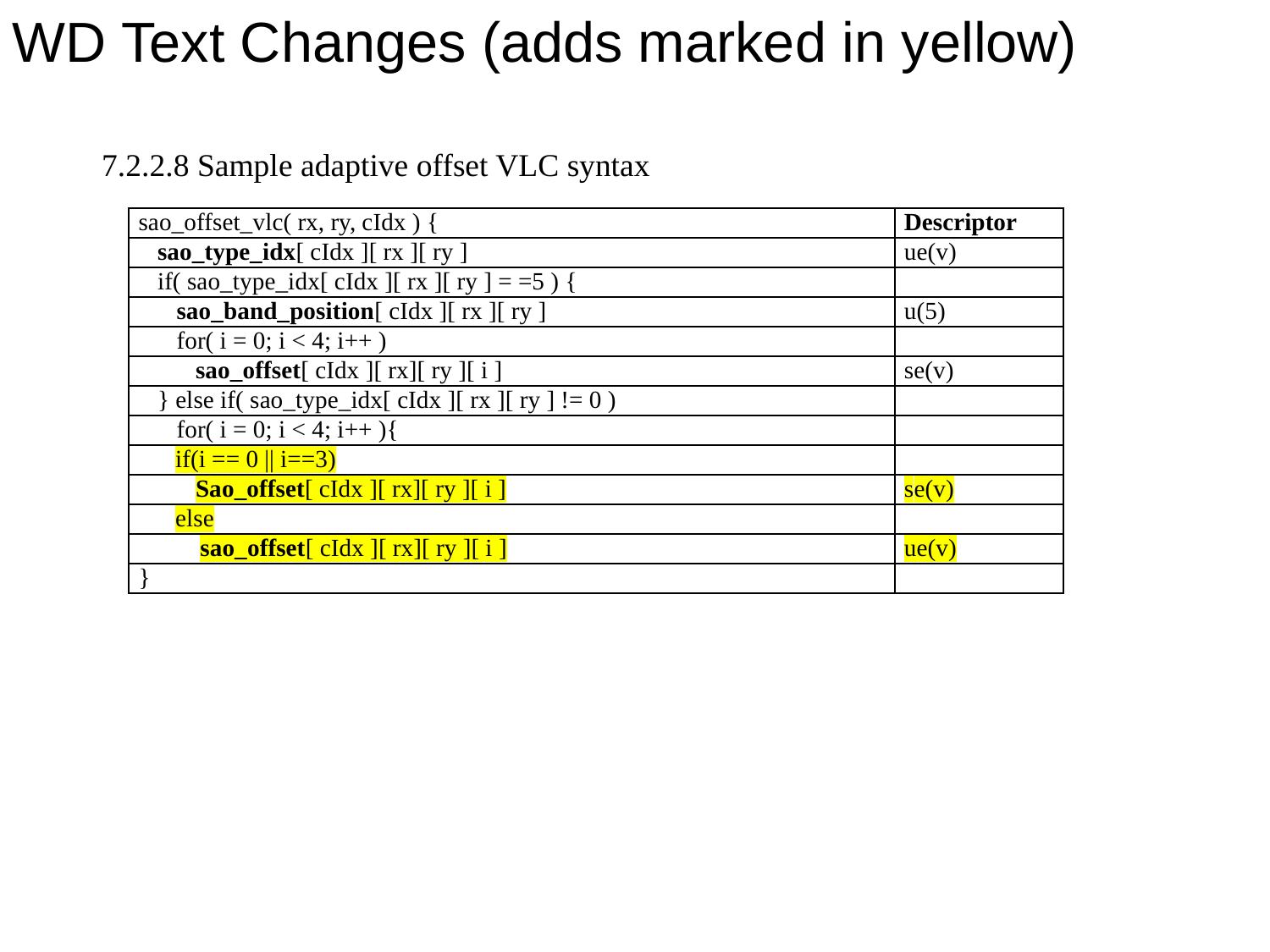

WD Text Changes (adds marked in yellow)
7.2.2.8 Sample adaptive offset VLC syntax
| sao\_offset\_vlc( rx, ry, cIdx ) { | Descriptor |
| --- | --- |
| sao\_type\_idx[ cIdx ][ rx ][ ry ] | ue(v) |
| if( sao\_type\_idx[ cIdx ][ rx ][ ry ] = =5 ) { |  |
| sao\_band\_position[ cIdx ][ rx ][ ry ] | u(5) |
| for( i = 0; i < 4; i++ ) |  |
| sao\_offset[ cIdx ][ rx][ ry ][ i ] | se(v) |
| } else if( sao\_type\_idx[ cIdx ][ rx ][ ry ] != 0 ) |  |
| for( i = 0; i < 4; i++ ){ |  |
| if(i == 0 || i==3) |  |
| Sao\_offset[ cIdx ][ rx][ ry ][ i ] | se(v) |
| else |  |
| sao\_offset[ cIdx ][ rx][ ry ][ i ] | ue(v) |
| } |  |